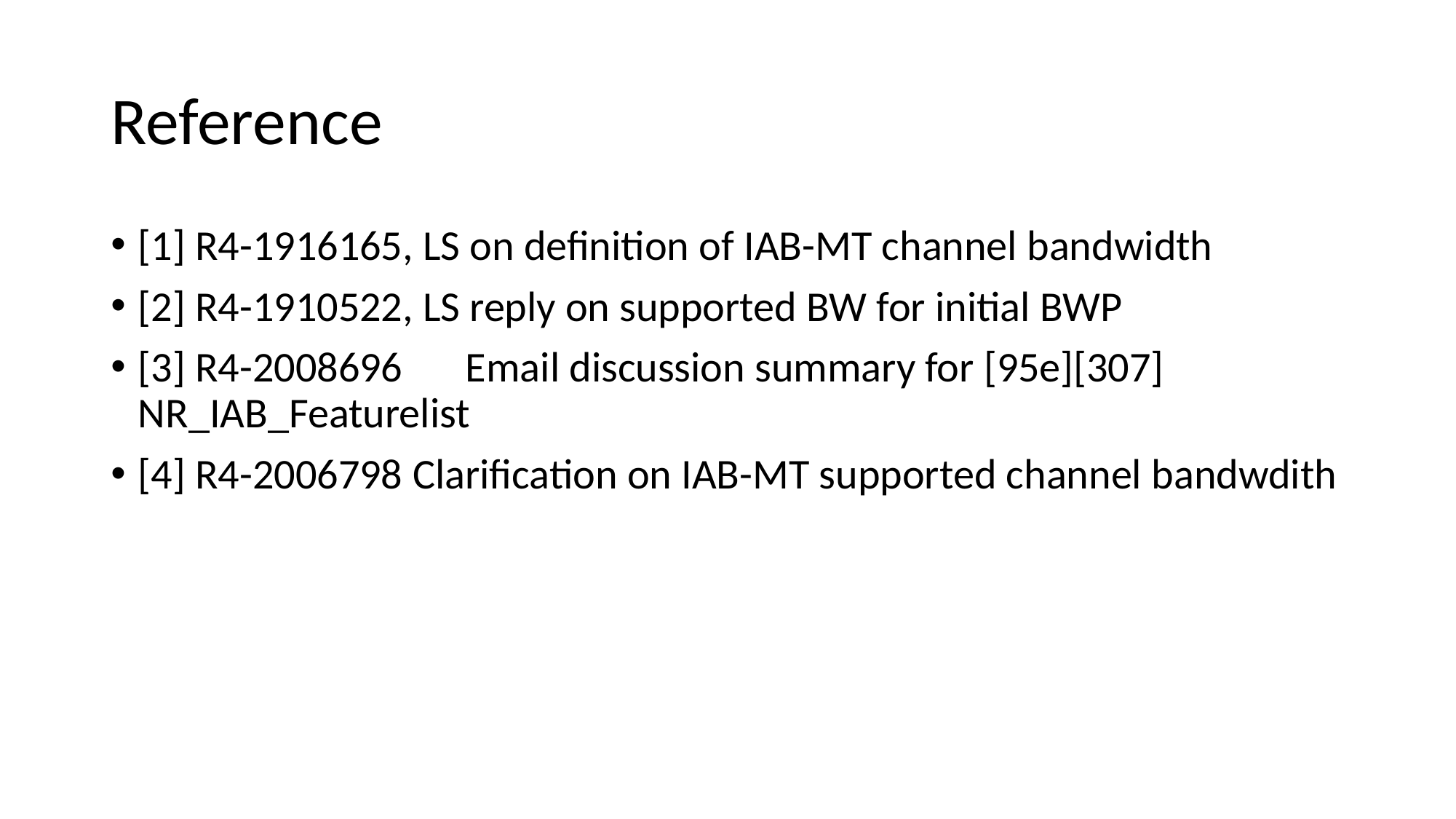

# Reference
[1] R4-1916165, LS on definition of IAB-MT channel bandwidth
[2] R4-1910522, LS reply on supported BW for initial BWP
[3] R4-2008696	Email discussion summary for [95e][307] NR_IAB_Featurelist
[4] R4-2006798 Clarification on IAB-MT supported channel bandwdith